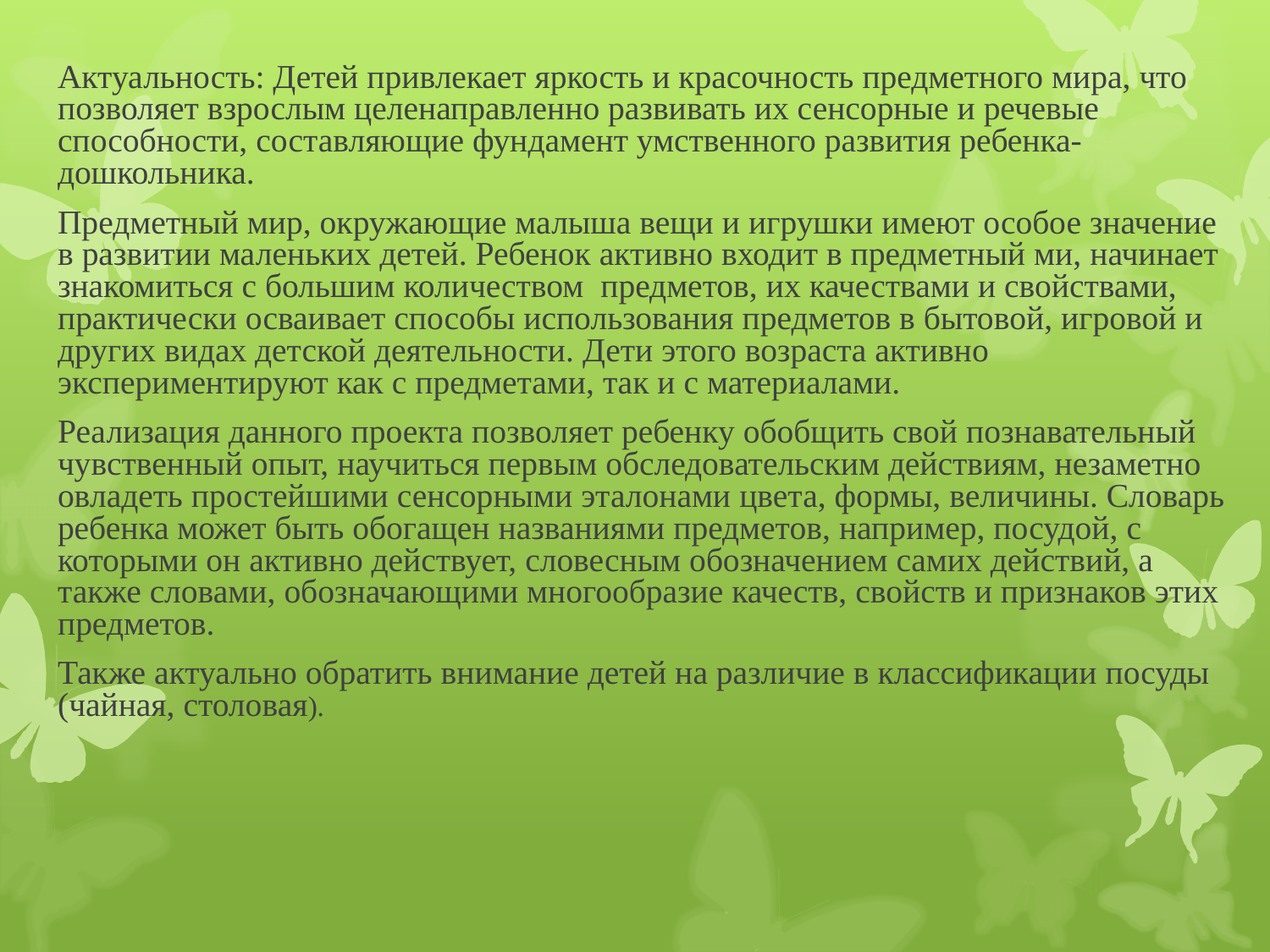

Актуальность: Детей привлекает яркость и красочность предметного мира, что позволяет взрослым целенаправленно развивать их сенсорные и речевые способности, составляющие фундамент умственного развития ребенка-дошкольника.
Предметный мир, окружающие малыша вещи и игрушки имеют особое значение в развитии маленьких детей. Ребенок активно входит в предметный ми, начинает знакомиться с большим количеством  предметов, их качествами и свойствами, практически осваивает способы использования предметов в бытовой, игровой и других видах детской деятельности. Дети этого возраста активно экспериментируют как с предметами, так и с материалами.
Реализация данного проекта позволяет ребенку обобщить свой познавательный чувственный опыт, научиться первым обследовательским действиям, незаметно овладеть простейшими сенсорными эталонами цвета, формы, величины. Словарь ребенка может быть обогащен названиями предметов, например, посудой, с которыми он активно действует, словесным обозначением самих действий, а также словами, обозначающими многообразие качеств, свойств и признаков этих предметов.
Также актуально обратить внимание детей на различие в классификации посуды (чайная, столовая).